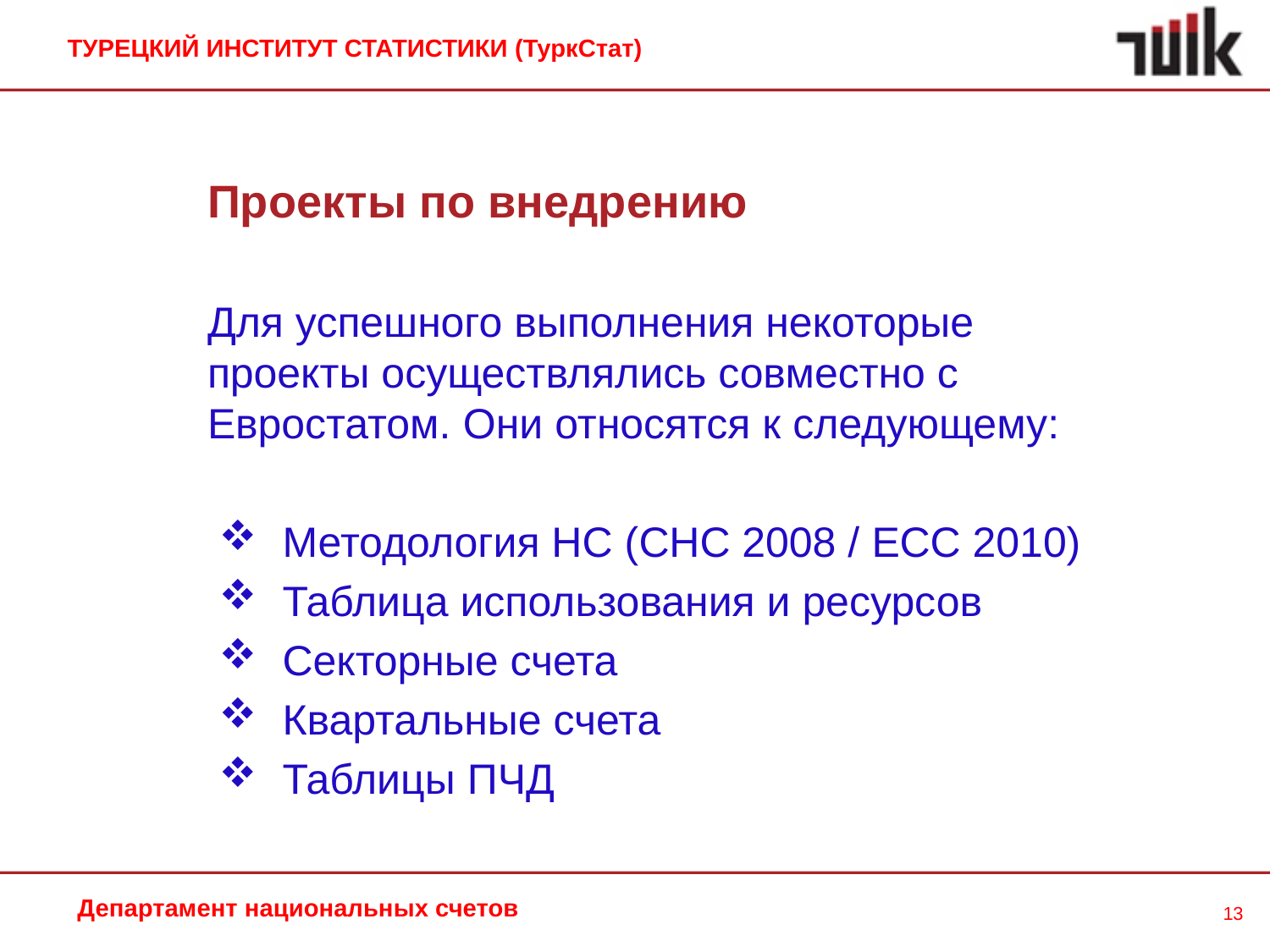

ТУРЕЦКИЙ ИНСТИТУТ СТАТИСТИКИ (ТуркСтат)
Проекты по внедрению

Для успешного выполнения некоторые проекты осуществлялись совместно с Евростатом. Они относятся к следующему:

Методология НС (СНС 2008 / ЕСС 2010)
Таблица использования и ресурсов
Секторные счета
Квартальные счета
Таблицы ПЧД

Департамент национальных счетов
13